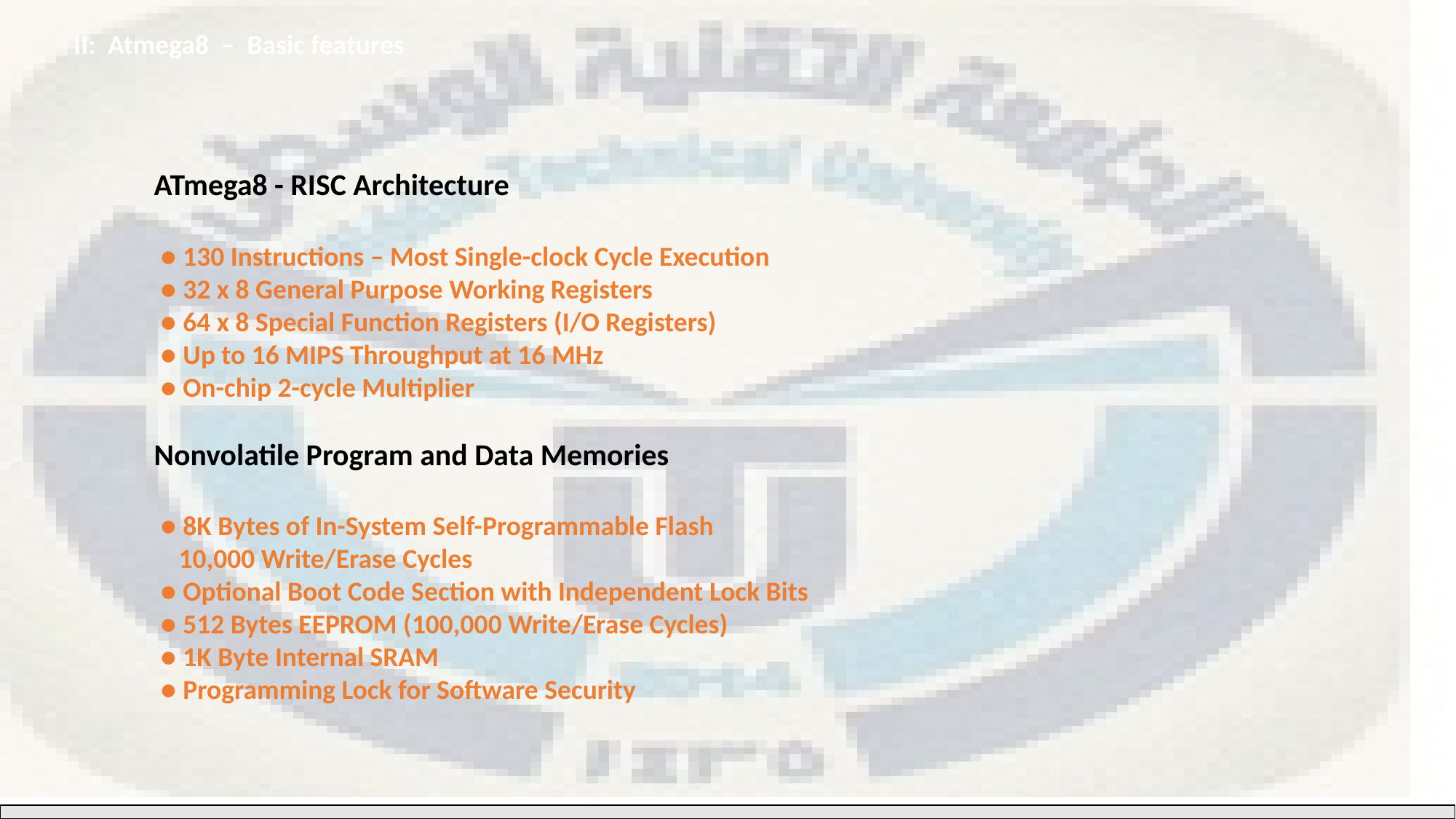

II:  Atmega8  –  Basic features
ATmega8 - RISC Architecture

 ● 130 Instructions – Most Single-clock Cycle Execution
 ● 32 x 8 General Purpose Working Registers
 ● 64 x 8 Special Function Registers (I/O Registers)
 ● Up to 16 MIPS Throughput at 16 MHz
 ● On-chip 2-cycle Multiplier

Nonvolatile Program and Data Memories

 ● 8K Bytes of In-System Self-Programmable Flash
    10,000 Write/Erase Cycles
 ● Optional Boot Code Section with Independent Lock Bits
 ● 512 Bytes EEPROM (100,000 Write/Erase Cycles)
 ● 1K Byte Internal SRAM
 ● Programming Lock for Software Security